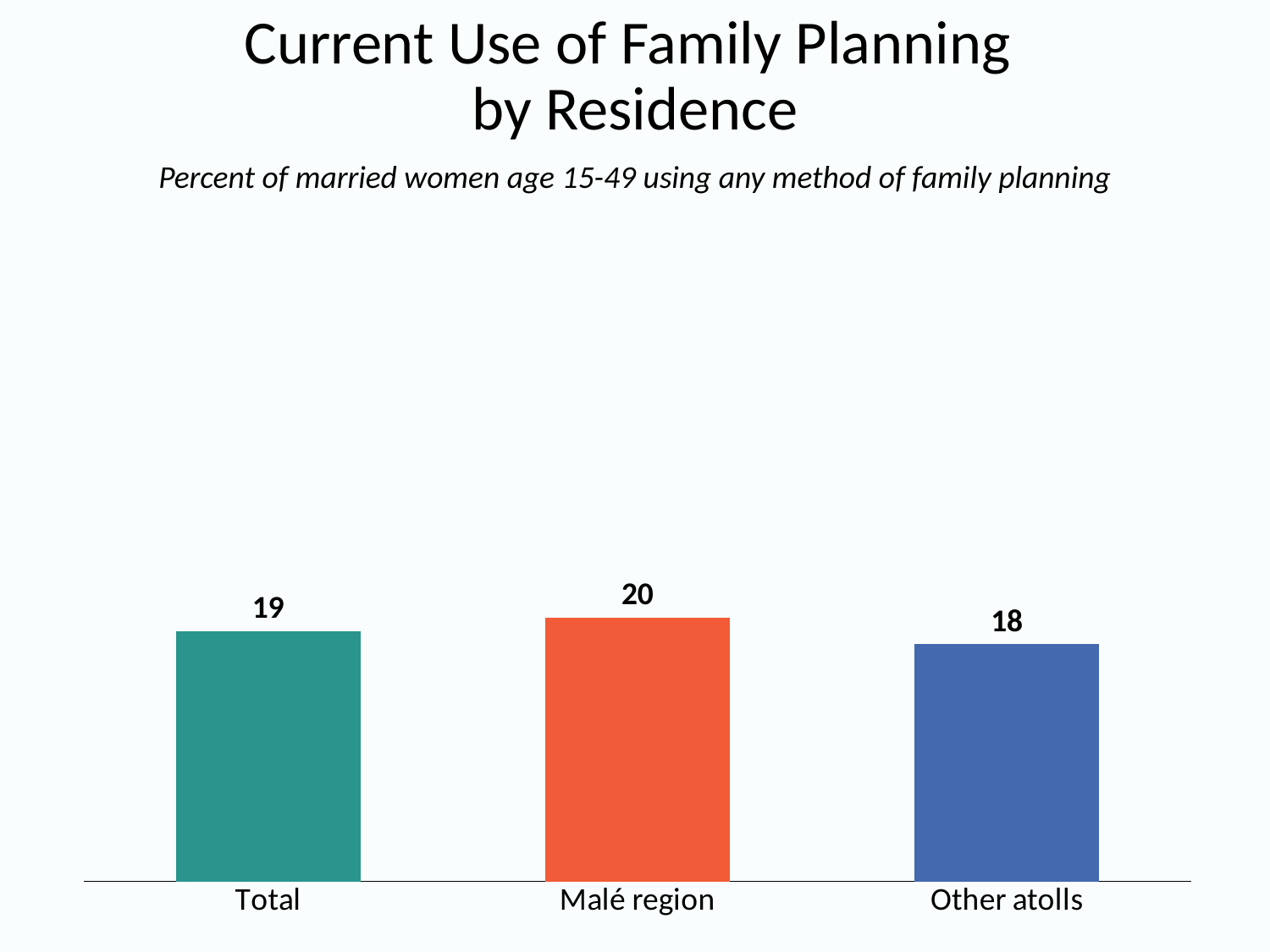

# Current Use of Family Planning by Residence
Percent of married women age 15-49 using any method of family planning

### Chart

| Category | Series 1 |
|---|---|
| Total | 19.0 |
| Malé region | 20.0 |
| Other atolls | 18.0 |